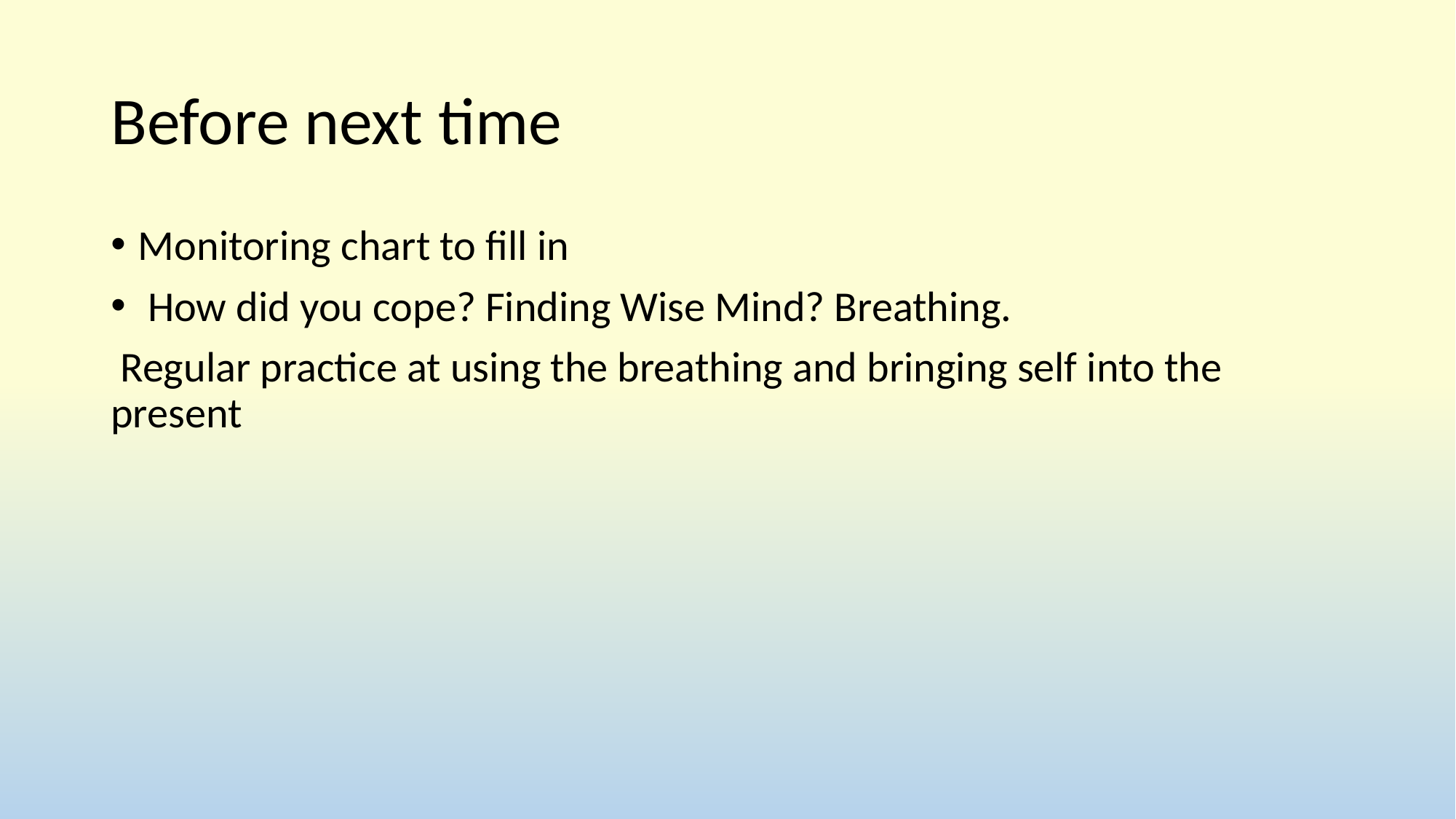

# Before next time
Monitoring chart to fill in
 How did you cope? Finding Wise Mind? Breathing.
 Regular practice at using the breathing and bringing self into the present